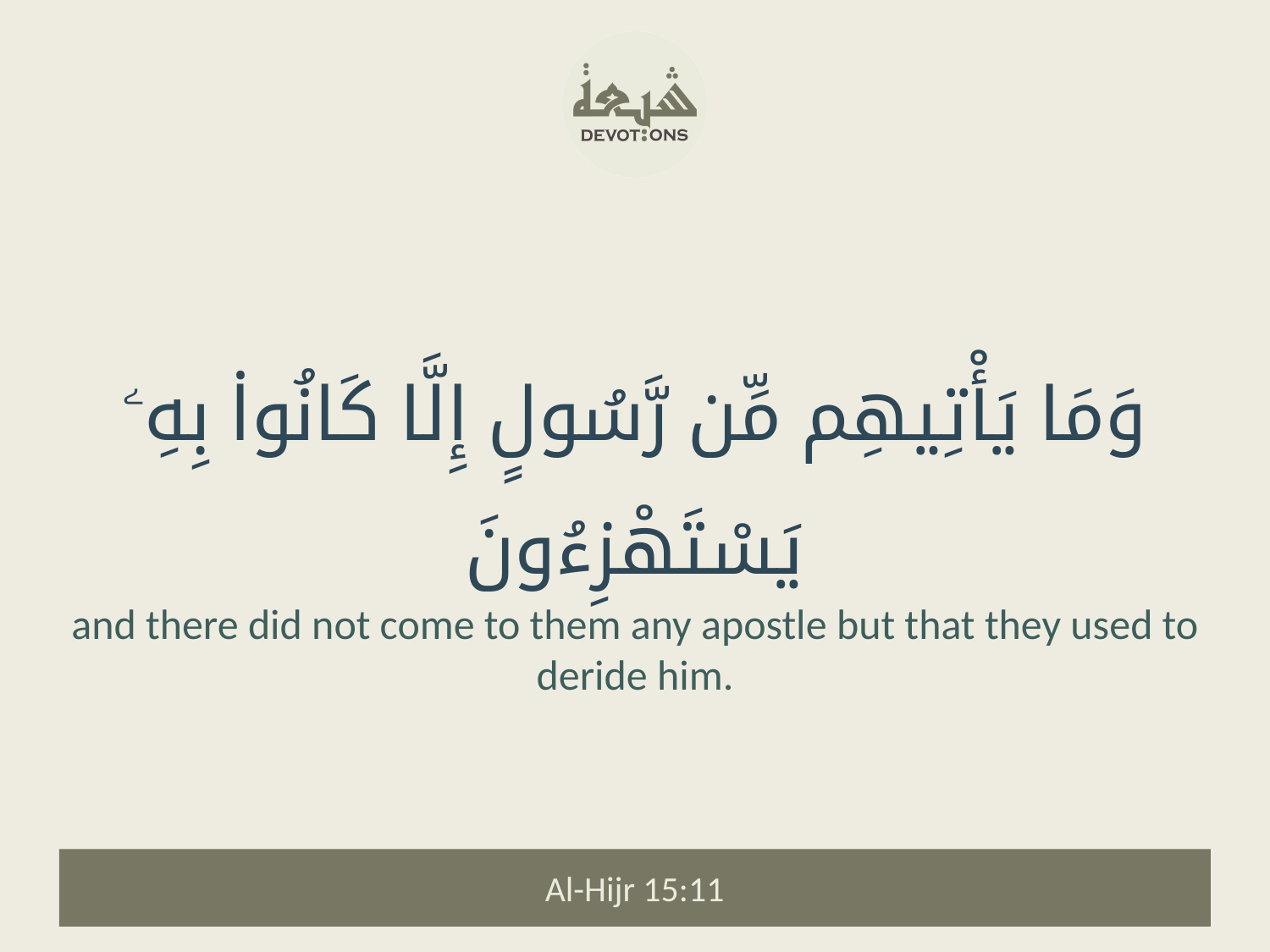

وَمَا يَأْتِيهِم مِّن رَّسُولٍ إِلَّا كَانُوا۟ بِهِۦ يَسْتَهْزِءُونَ
and there did not come to them any apostle but that they used to deride him.
Al-Hijr 15:11